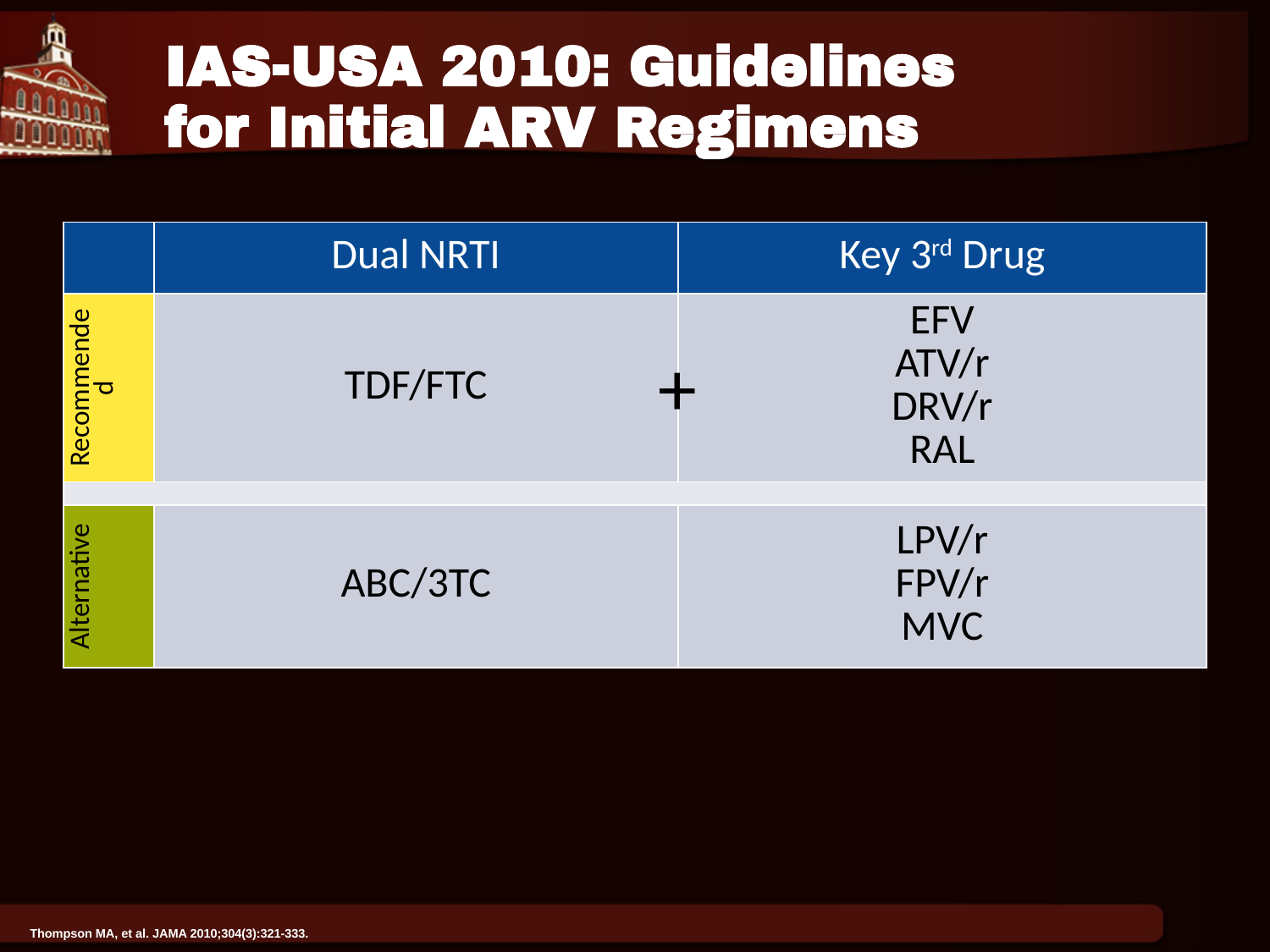

# IAS-USA 2010: Guidelines for Initial ARV Regimens
|  | Dual NRTI | Key 3rd Drug |
| --- | --- | --- |
| Recommended | TDF/FTC | EFV ATV/r DRV/r RAL |
|  |  |  |
| Alternative | ABC/3TC | LPV/r FPV/r MVC |
+
Thompson MA, et al. JAMA 2010;304(3):321-333.